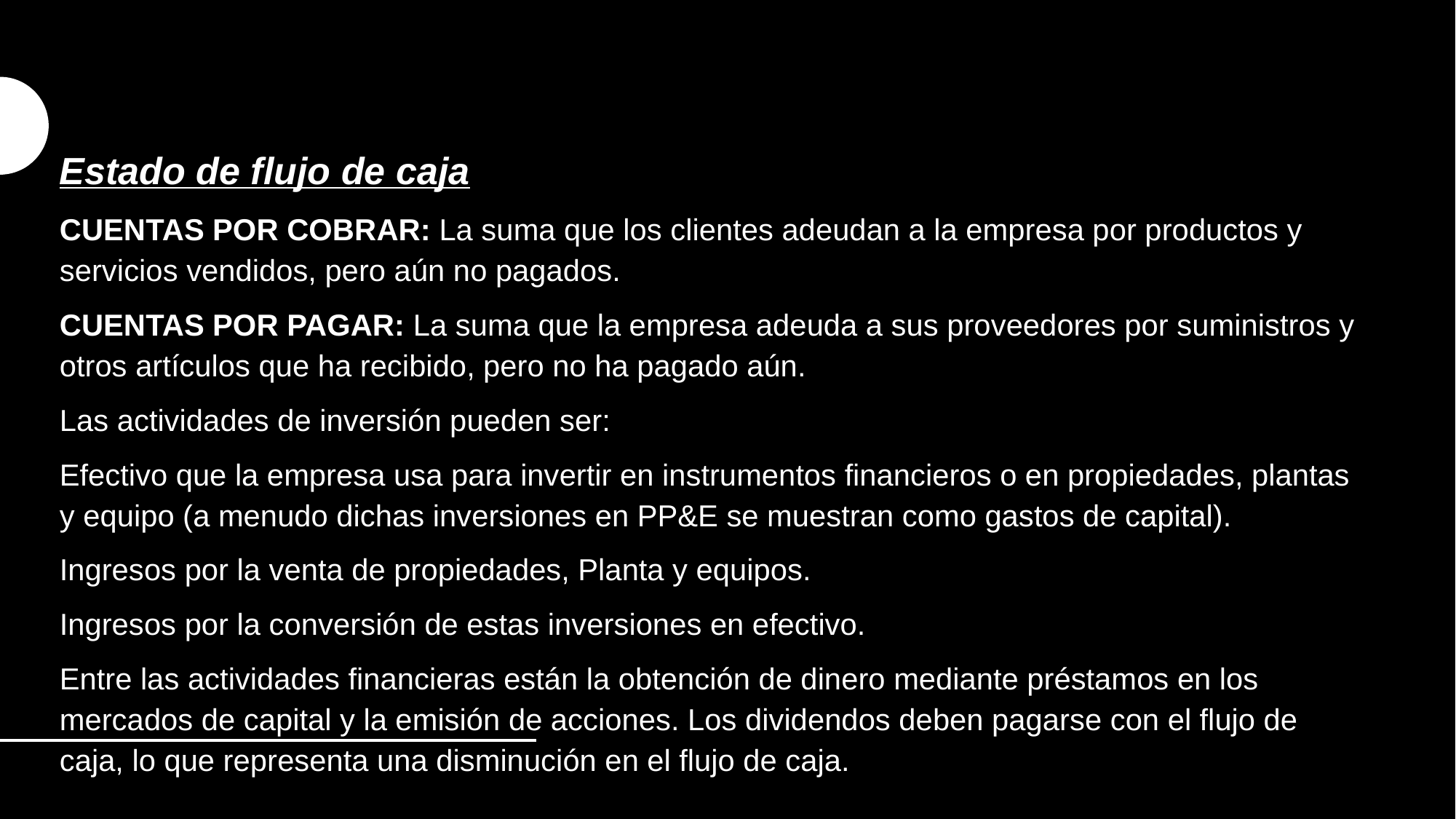

Estado de flujo de caja
CUENTAS POR COBRAR: La suma que los clientes adeudan a la empresa por productos y servicios vendidos, pero aún no pagados.
CUENTAS POR PAGAR: La suma que la empresa adeuda a sus proveedores por suministros y otros artículos que ha recibido, pero no ha pagado aún.
Las actividades de inversión pueden ser:
Efectivo que la empresa usa para invertir en instrumentos financieros o en propiedades, plantas y equipo (a menudo dichas inversiones en PP&E se muestran como gastos de capital).
Ingresos por la venta de propiedades, Planta y equipos.
Ingresos por la conversión de estas inversiones en efectivo.
Entre las actividades financieras están la obtención de dinero mediante préstamos en los mercados de capital y la emisión de acciones. Los dividendos deben pagarse con el flujo de caja, lo que representa una disminución en el flujo de caja.